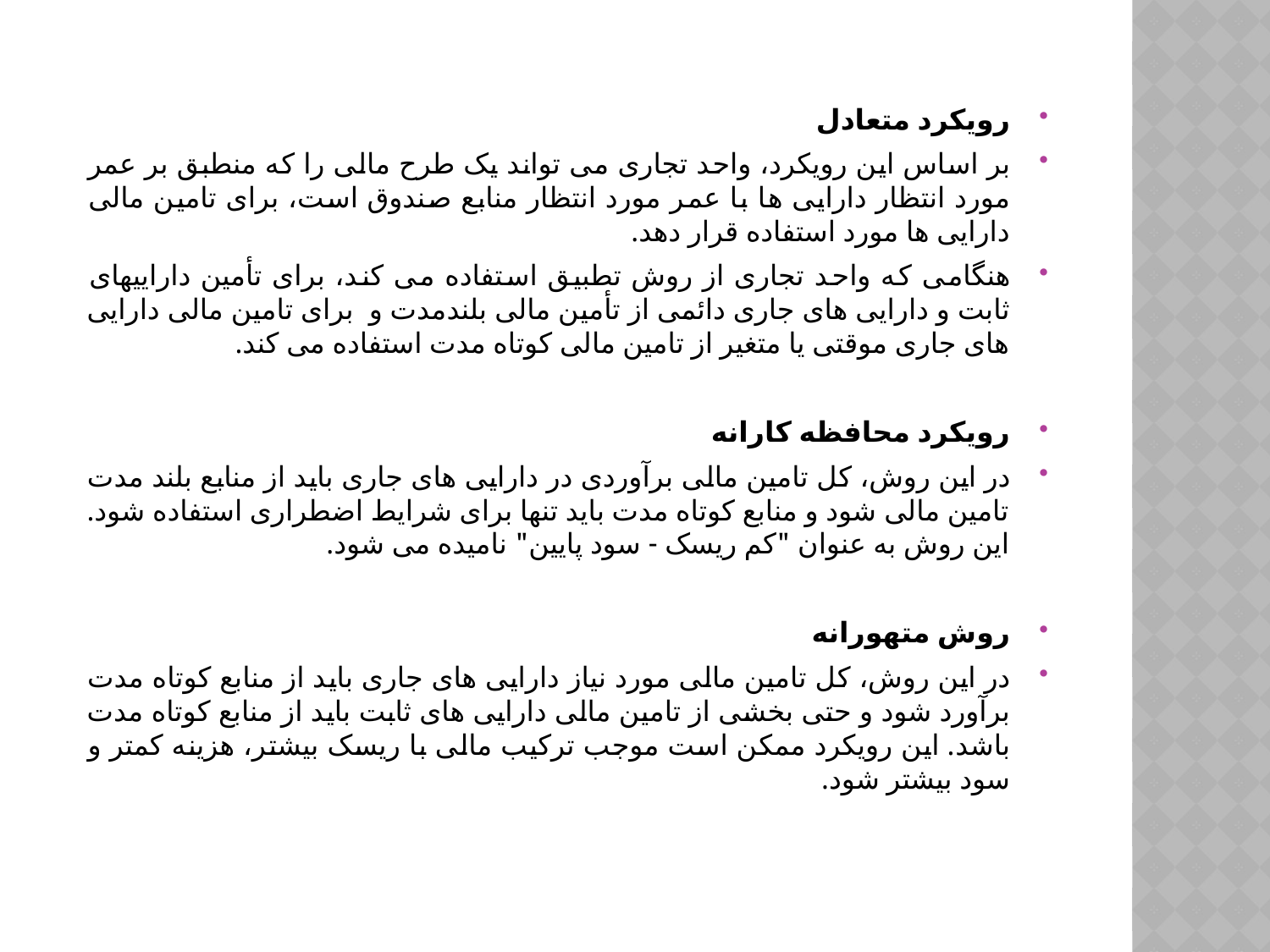

رویکرد متعادل
بر اساس این رویکرد، واحد تجاری می تواند یک طرح مالی را که منطبق بر عمر مورد انتظار دارایی ها با عمر مورد انتظار منابع صندوق است، برای تامین مالی دارایی ها مورد استفاده قرار دهد.
هنگامی که واحد تجاری از روش تطبیق استفاده می کند، برای تأمین دارایی‎های ثابت و دارایی های جاری دائمی از تأمین مالی بلندمدت و  برای تامین مالی دارایی های جاری موقتی یا متغیر از تامین مالی کوتاه مدت استفاده می کند.

رویکرد محافظه کارانه
در این روش، کل تامین مالی برآوردی در دارایی های جاری باید از منابع بلند مدت تامین مالی شود و منابع کوتاه مدت باید تنها برای شرایط اضطراری استفاده شود. این روش به عنوان "کم ریسک - سود پایین" نامیده می شود.

روش متهورانه
در این روش، کل تامین مالی مورد نیاز دارایی های جاری باید از منابع کوتاه مدت برآورد شود و حتی بخشی از تامین مالی دارایی های ثابت باید از منابع کوتاه مدت باشد. این رویکرد ممکن است موجب ترکیب مالی با ریسک بیشتر، هزینه کمتر و سود بیشتر شود.